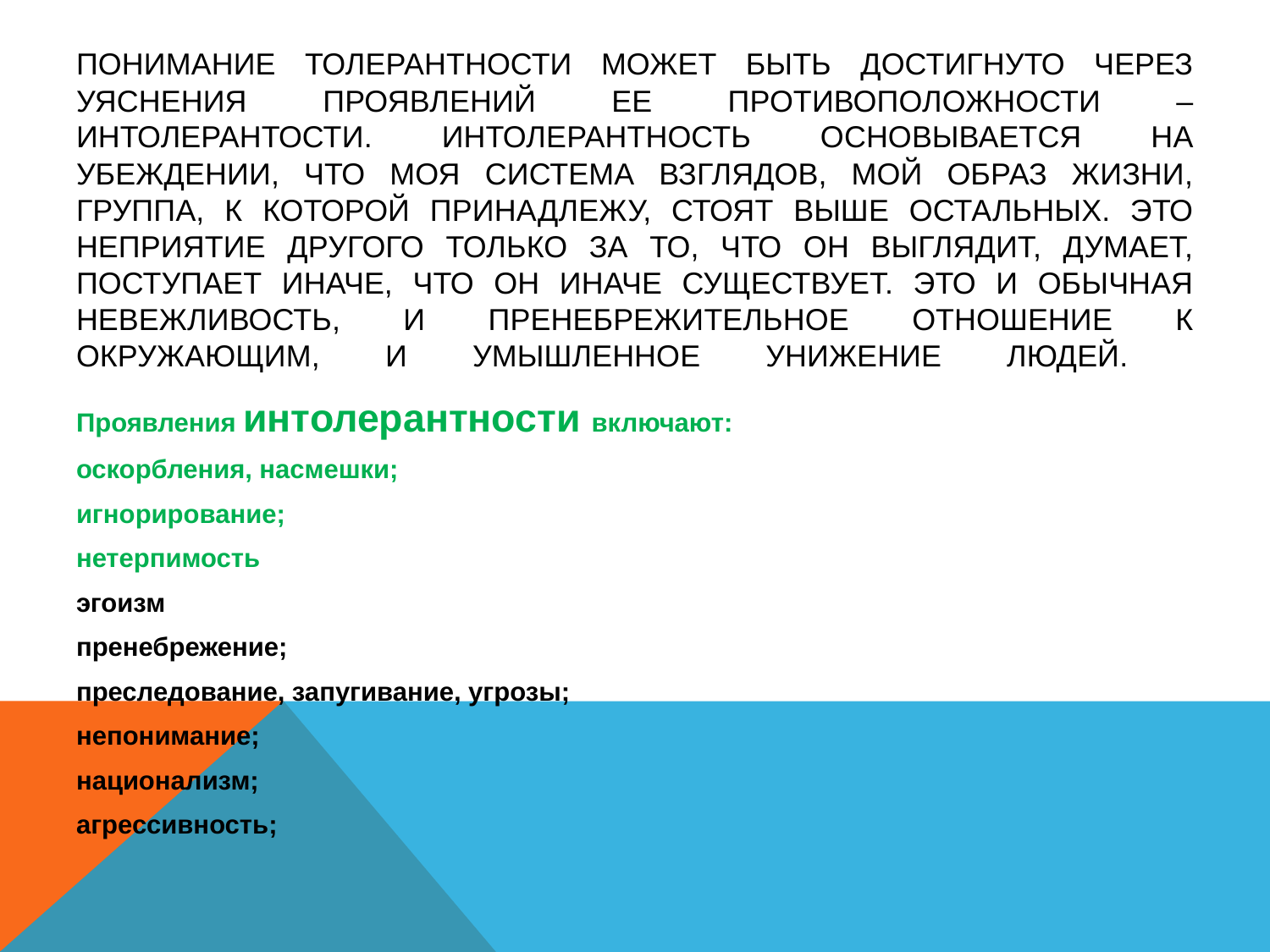

# Понимание толерантности может быть достигнуто через уяснения проявлений ее противоположности – интолерантости. Интолерантность основывается на убеждении, что моя система взглядов, мой образ жизни, группа, к которой принадлежу, стоят выше остальных. Это неприятие другого только за то, что он выглядит, думает, поступает иначе, что он иначе существует. Это и обычная невежливость, и пренебрежительное отношение к окружающим, и умышленное унижение людей.
Проявления интолерантности включают:
оскорбления, насмешки;
игнорирование;
нетерпимость
эгоизм
пренебрежение;
преследование, запугивание, угрозы;
непонимание;
национализм;
агрессивность;